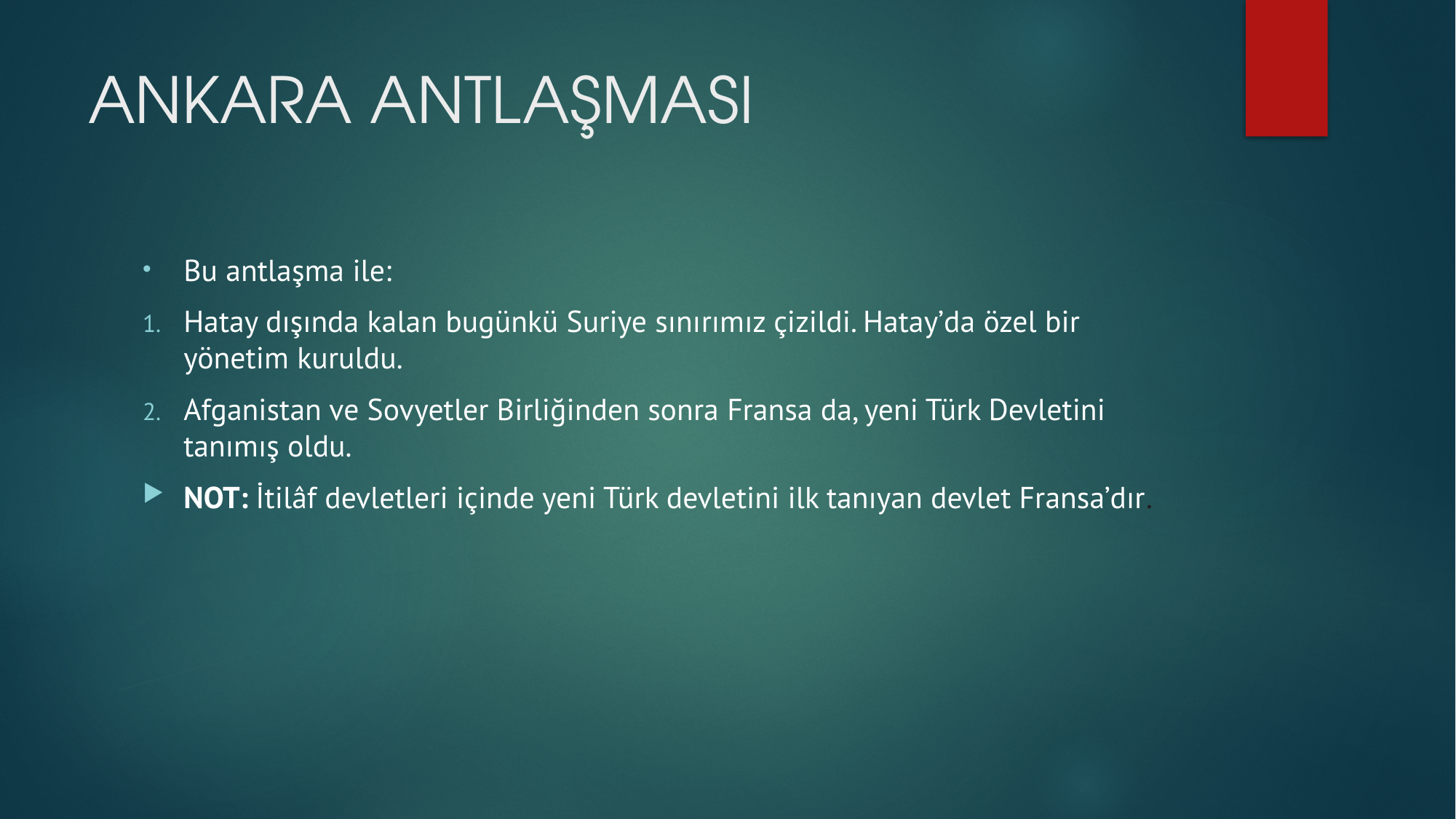

# ANKARA ANTLAŞMASI
Bu antlaşma ile:
Hatay dışında kalan bugünkü Suriye sını­rımız çizildi. Hatay’da özel bir yönetim ku­ruldu.
Afganistan ve Sovyetler Birliğinden sonra Fransa da, yeni Türk Devletini tanımış oldu.
NOT: İtilâf devletleri içinde yeni Türk devletini ilk tanıyan devlet Fransa’dır.